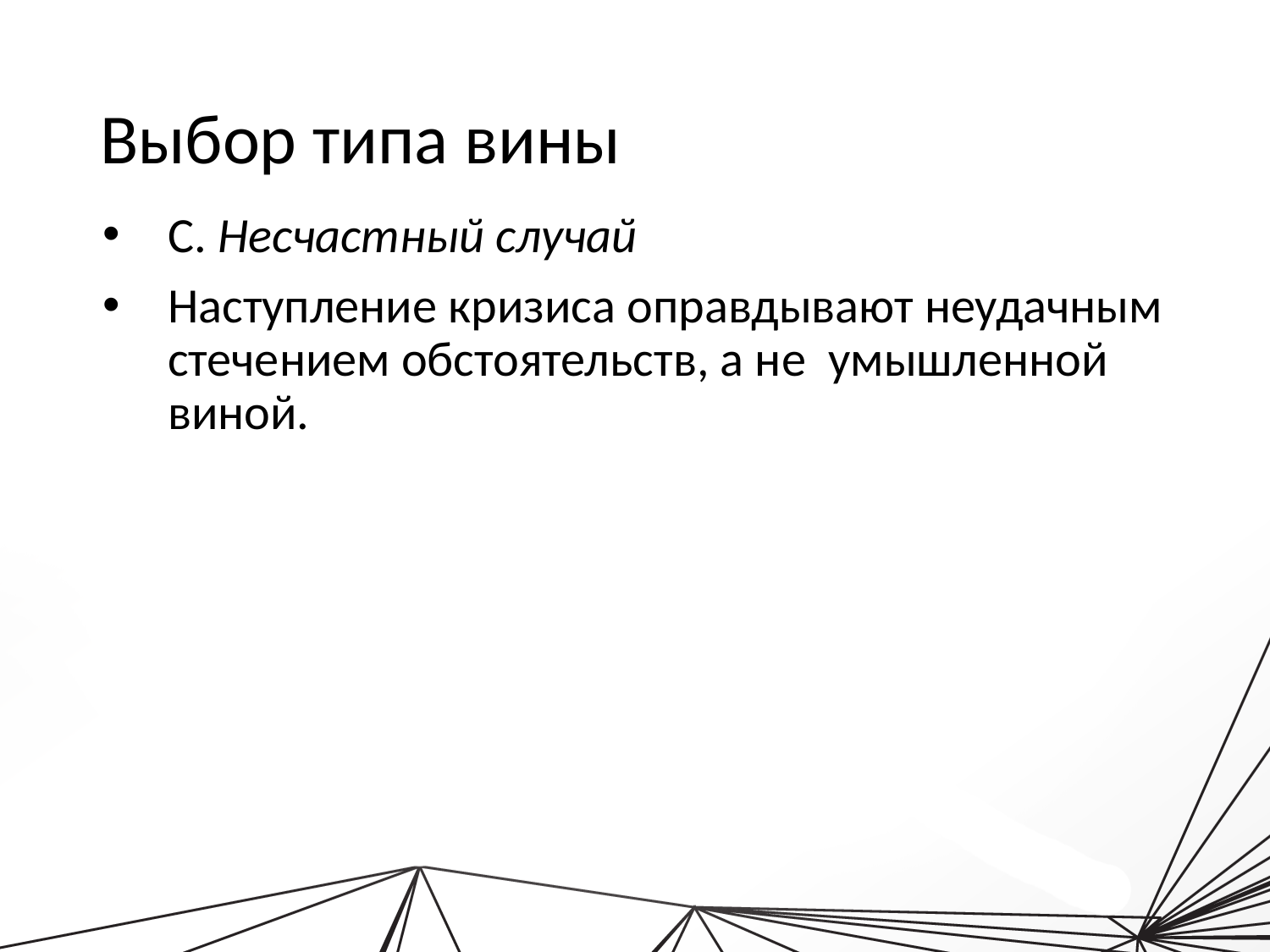

Выбор типа вины
С. Несчастный случай
Наступление кризиса оправдывают неудачным стечением обстоятельств, а не  умышленной виной.